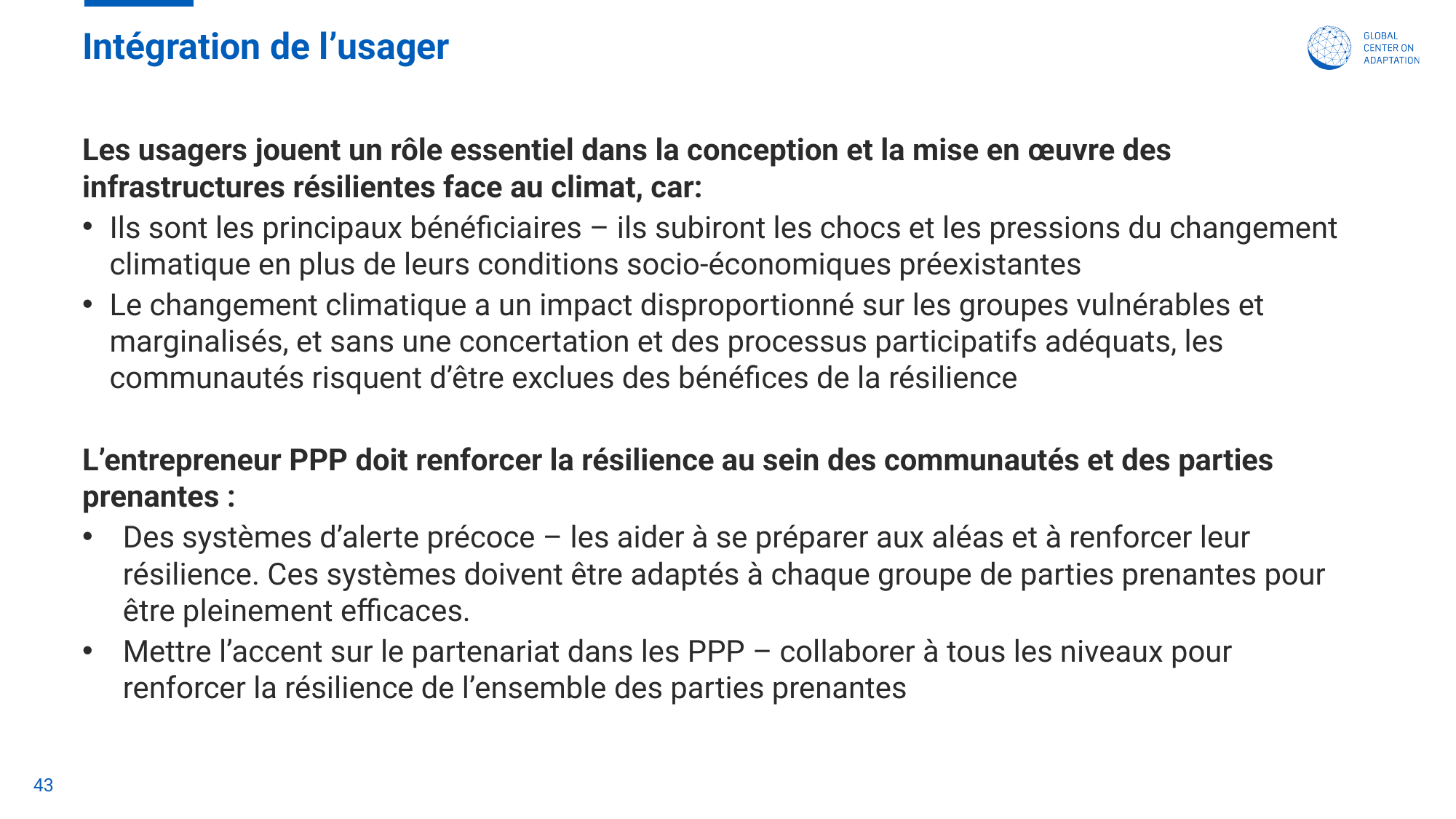

# Intégration de l’usager
Les usagers jouent un rôle essentiel dans la conception et la mise en œuvre des infrastructures résilientes face au climat, car:
Ils sont les principaux bénéficiaires – ils subiront les chocs et les pressions du changement climatique en plus de leurs conditions socio-économiques préexistantes
Le changement climatique a un impact disproportionné sur les groupes vulnérables et marginalisés, et sans une concertation et des processus participatifs adéquats, les communautés risquent d’être exclues des bénéfices de la résilience

L’entrepreneur PPP doit renforcer la résilience au sein des communautés et des parties prenantes :
Des systèmes d’alerte précoce – les aider à se préparer aux aléas et à renforcer leur résilience. Ces systèmes doivent être adaptés à chaque groupe de parties prenantes pour être pleinement efficaces.
Mettre l’accent sur le partenariat dans les PPP – collaborer à tous les niveaux pour renforcer la résilience de l’ensemble des parties prenantes